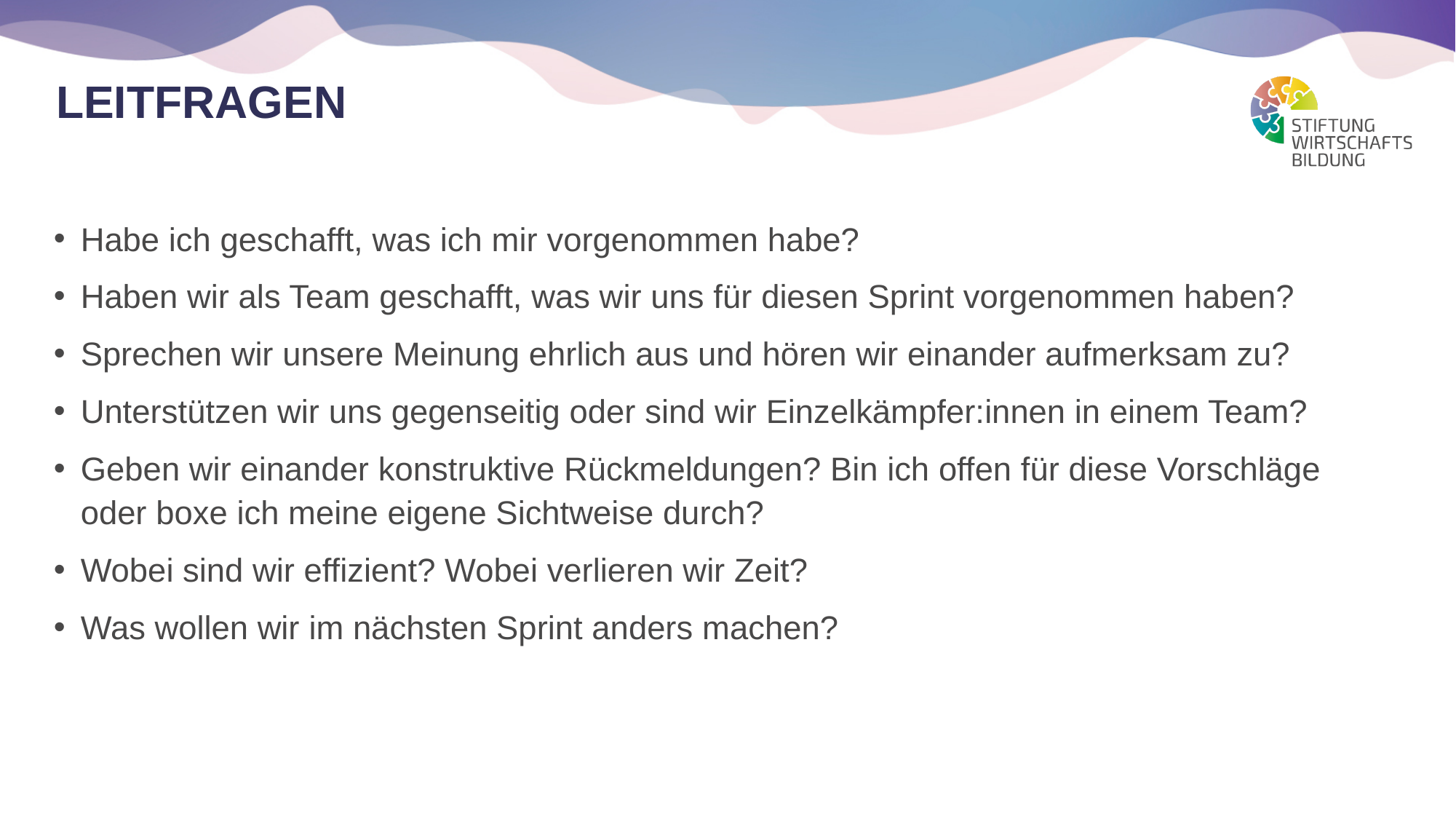

# leitfragen
Habe ich geschafft, was ich mir vorgenommen habe?
Haben wir als Team geschafft, was wir uns für diesen Sprint vorgenommen haben?
Sprechen wir unsere Meinung ehrlich aus und hören wir einander aufmerksam zu?
Unterstützen wir uns gegenseitig oder sind wir Einzelkämpfer:innen in einem Team?
Geben wir einander konstruktive Rückmeldungen? Bin ich offen für diese Vorschläge oder boxe ich meine eigene Sichtweise durch?
Wobei sind wir effizient? Wobei verlieren wir Zeit?
Was wollen wir im nächsten Sprint anders machen?